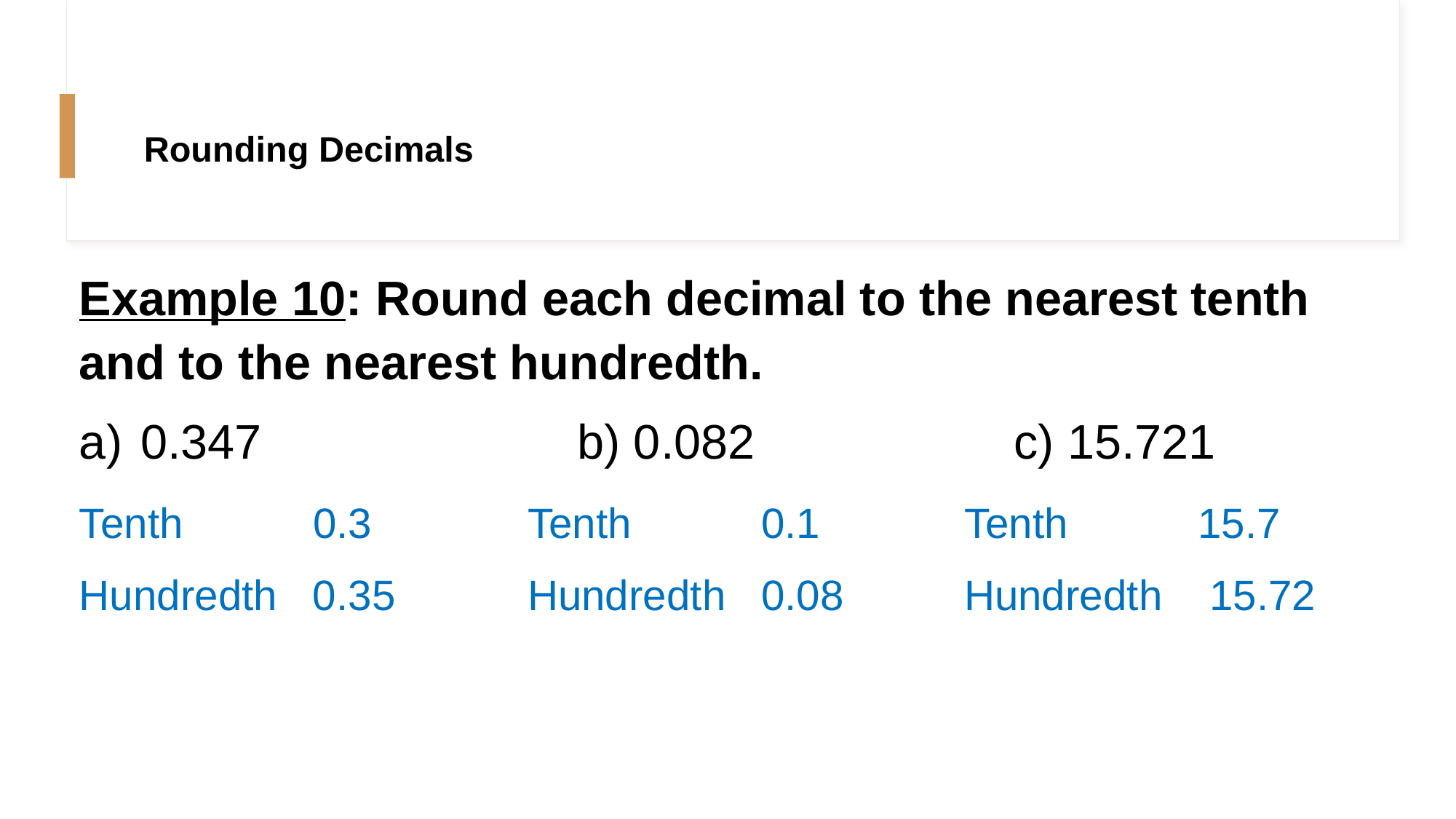

# Rounding Decimals
Example 10: Round each decimal to the nearest tenth and to the nearest hundredth.
0.347			b) 0.082			c) 15.721
Tenth           0.3		 Tenth           0.1		 Tenth           15.7
Hundredth   0.35		 Hundredth   0.08	 Hundredth    15.72